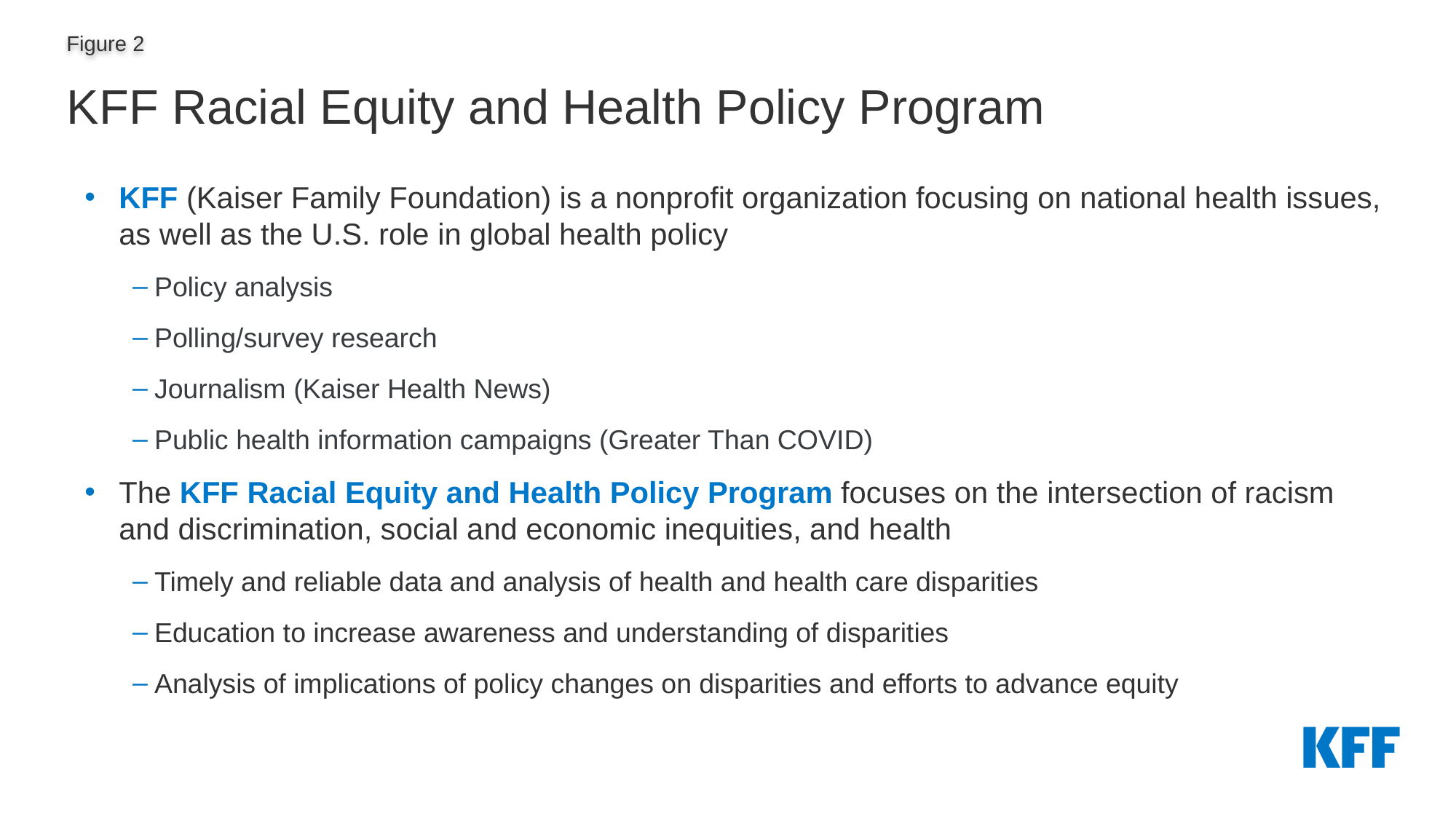

# KFF Racial Equity and Health Policy Program
KFF (Kaiser Family Foundation) is a nonprofit organization focusing on national health issues, as well as the U.S. role in global health policy
Policy analysis
Polling/survey research
Journalism (Kaiser Health News)
Public health information campaigns (Greater Than COVID)
The KFF Racial Equity and Health Policy Program focuses on the intersection of racism and discrimination, social and economic inequities, and health
Timely and reliable data and analysis of health and health care disparities
Education to increase awareness and understanding of disparities
Analysis of implications of policy changes on disparities and efforts to advance equity